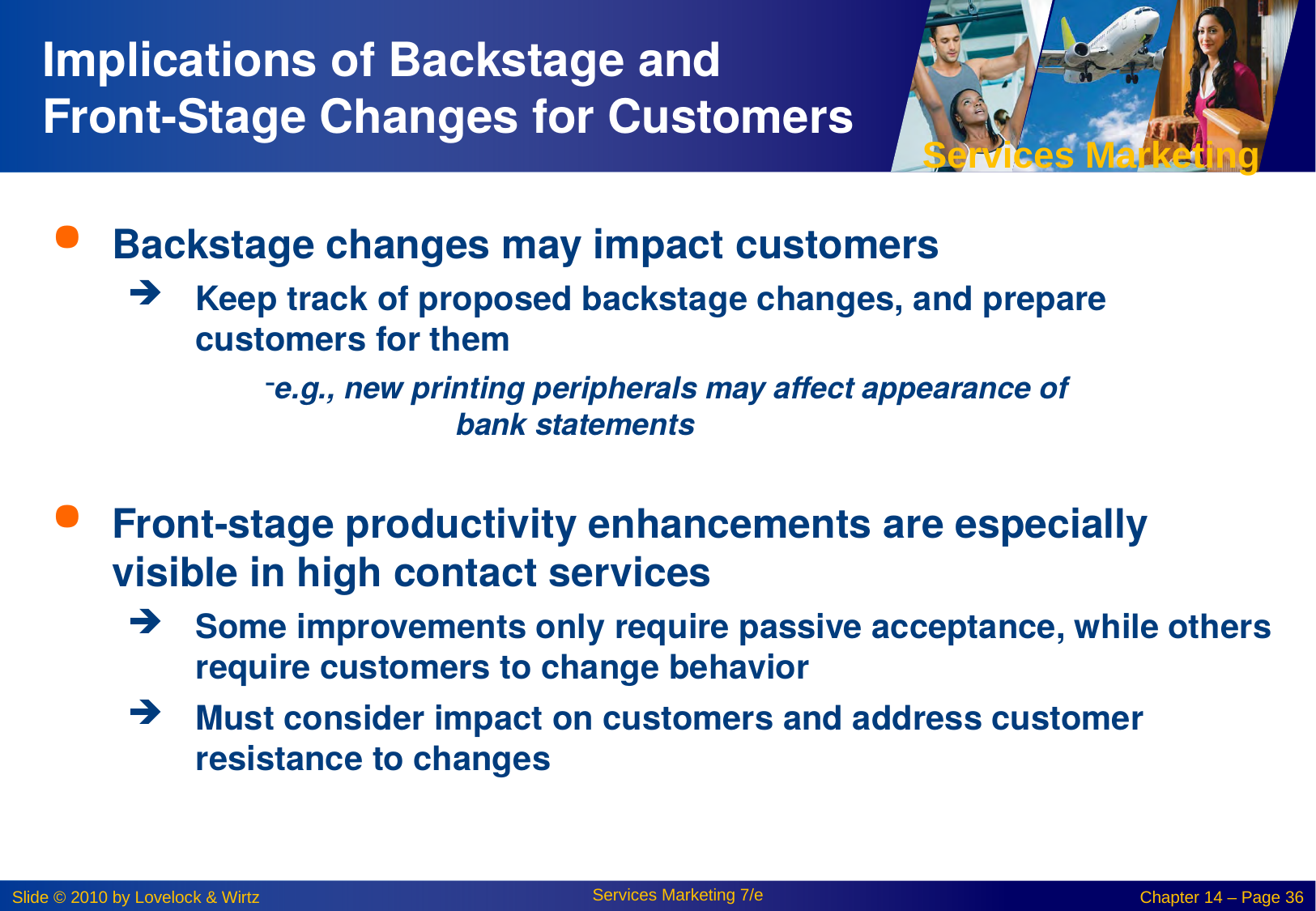

# Implications of Backstage and Front-Stage Changes for Customers
Backstage changes may impact customers
Keep track of proposed backstage changes, and prepare customers for them
e.g., new printing peripherals may affect appearance of 	 	   	bank statements

Front-stage productivity enhancements are especially visible in high contact services
Some improvements only require passive acceptance, while others require customers to change behavior
Must consider impact on customers and address customer resistance to changes